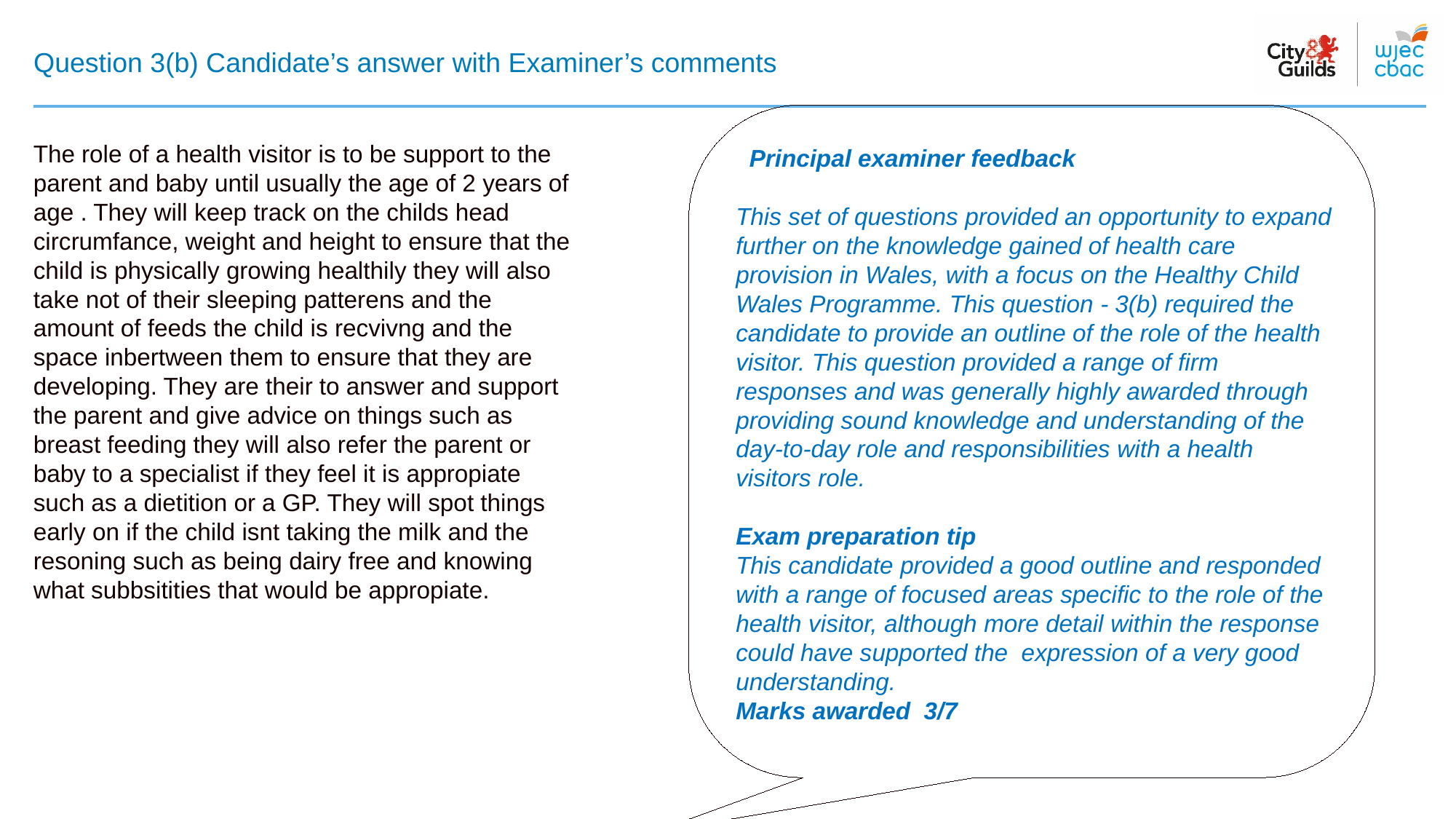

# Question 3(b) Candidate’s answer with Examiner’s comments

  Principal examiner feedback​
​
This set of questions provided an opportunity to expand further on the knowledge gained of health care provision in Wales, with a focus on the Healthy Child Wales Programme. This question - 3(b) required the candidate to provide an outline of the role of the health visitor. This question provided a range of firm responses and was generally highly awarded through providing sound knowledge and understanding of the day-to-day role and responsibilities with a health visitors role.

Exam preparation tip
This candidate provided a good outline and responded with a range of focused areas specific to the role of the health visitor, although more detail within the response could have supported the  expression of a very good understanding.
Marks awarded  3/7
The role of a health visitor is to be support to the parent and baby until usually the age of 2 years of age . They will keep track on the childs head circrumfance, weight and height to ensure that the child is physically growing healthily they will also take not of their sleeping patterens and the amount of feeds the child is recvivng and the space inbertween them to ensure that they are developing. They are their to answer and support the parent and give advice on things such as breast feeding they will also refer the parent or baby to a specialist if they feel it is appropiate such as a dietition or a GP. They will spot things early on if the child isnt taking the milk and the resoning such as being dairy free and knowing what subbsitities that would be appropiate.